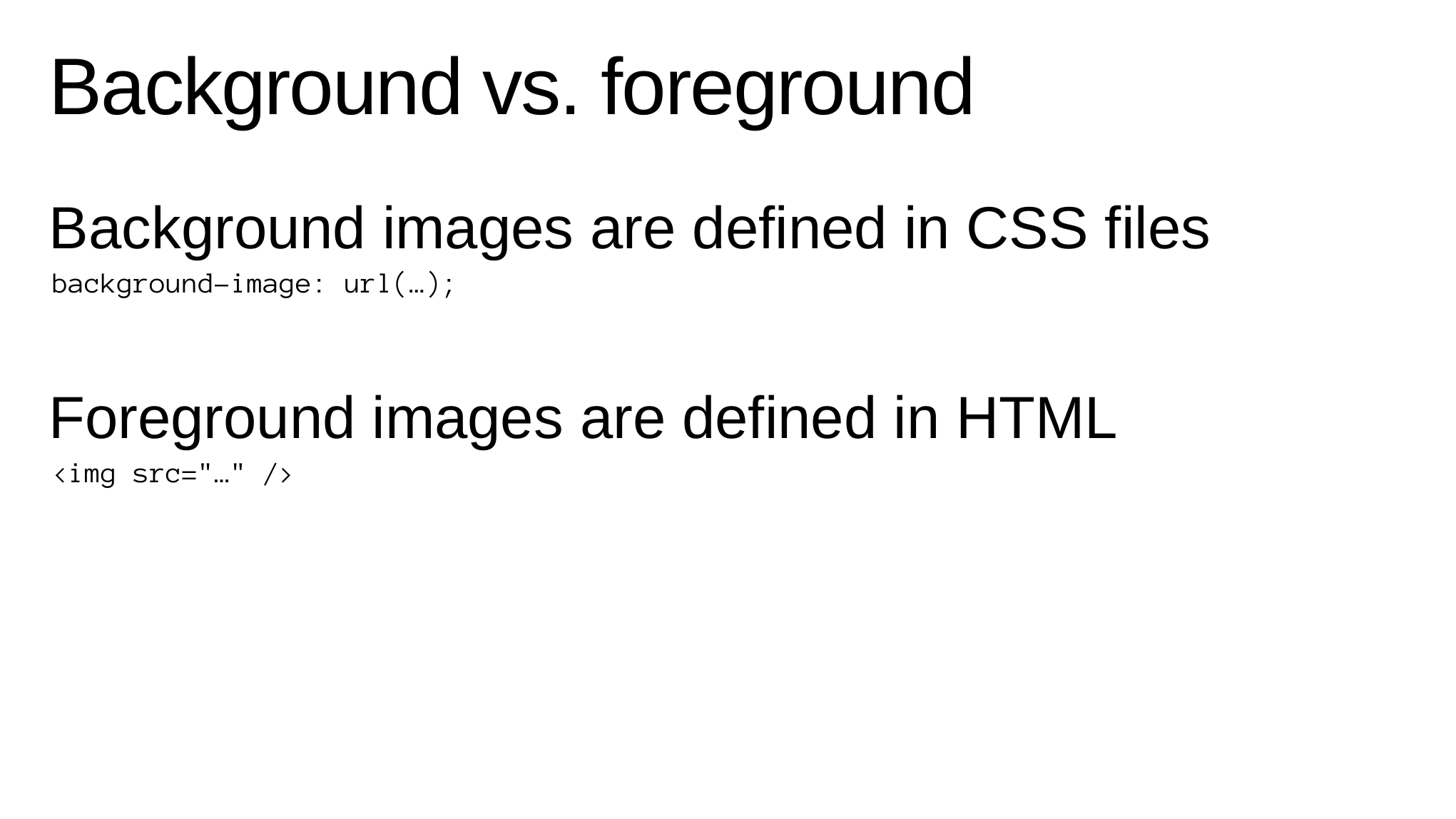

# Background vs. foreground
Background images are defined in CSS files
background-image: url(…);

Foreground images are defined in HTML
<img src="…" />